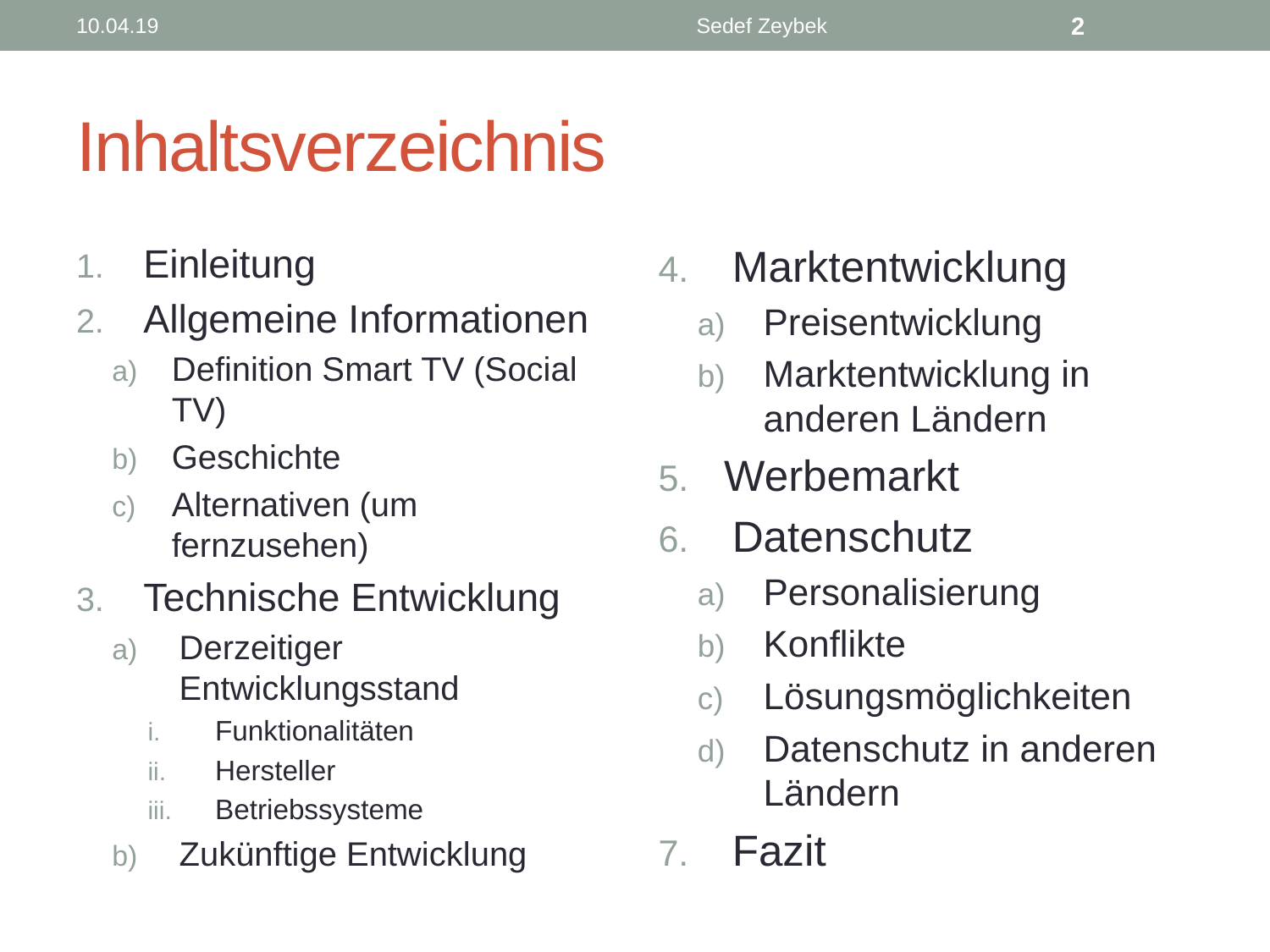

10.04.19
Sedef Zeybek
2
# Inhaltsverzeichnis
Einleitung
Allgemeine Informationen
Definition Smart TV (Social TV)
Geschichte
Alternativen (um fernzusehen)
Technische Entwicklung
Derzeitiger Entwicklungsstand
Funktionalitäten
Hersteller
Betriebssysteme
Zukünftige Entwicklung

Marktentwicklung
Preisentwicklung
Marktentwicklung in anderen Ländern
Werbemarkt
Datenschutz
Personalisierung
Konflikte
Lösungsmöglichkeiten
Datenschutz in anderen Ländern
Fazit